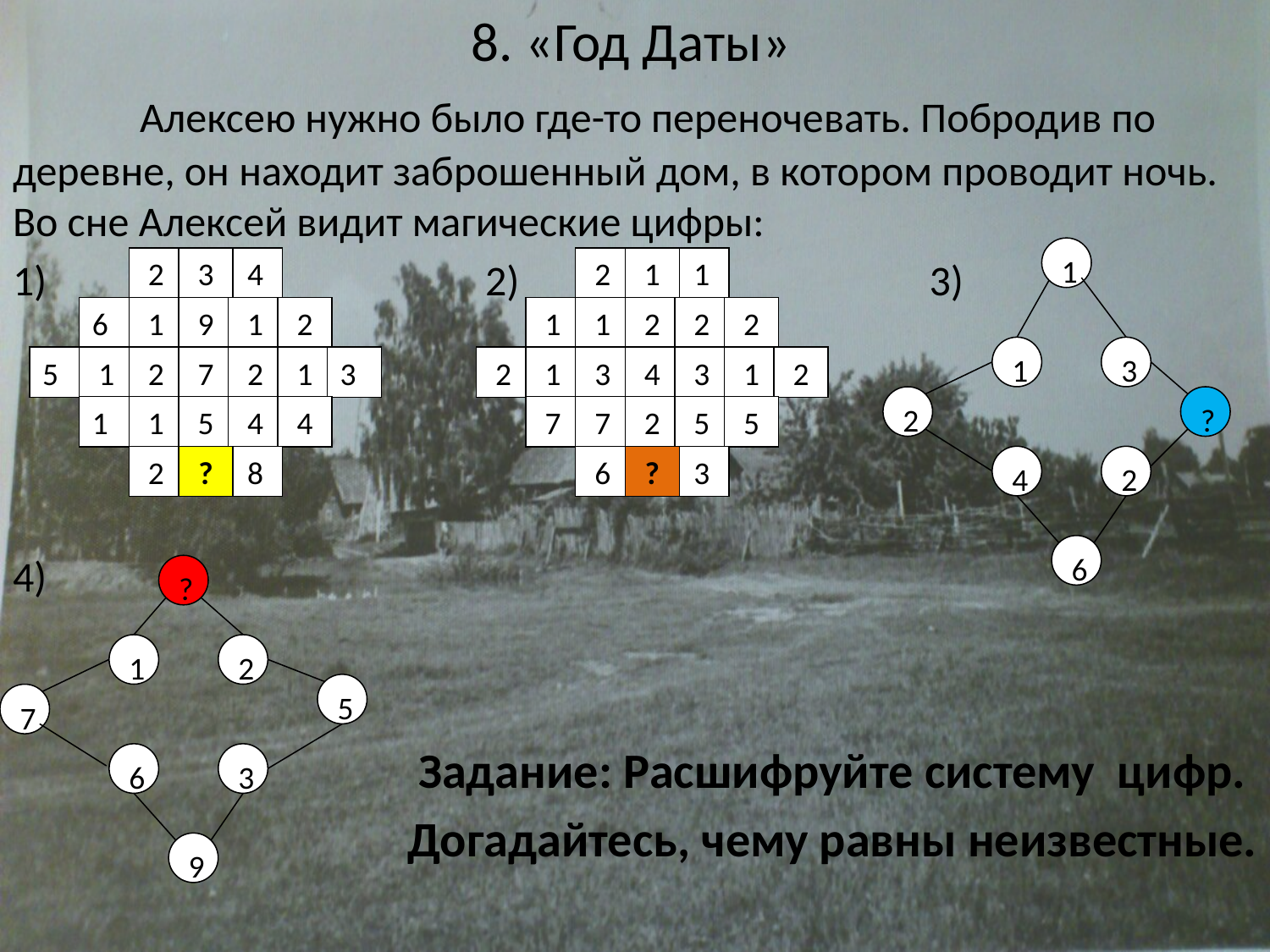

# 8. «Год Даты»
	Алексею нужно было где-то переночевать. Побродив по деревне, он находит заброшенный дом, в котором проводит ночь. Во сне Алексей видит магические цифры:
1)                                              2)                                           3)

4)

Задание: Расшифруйте систему  цифр.
Догадайтесь, чему равны неизвестные.

1
2
3
4
2
1
1
6
1
9
1
2
1
1
2
2
2
1
3
5
1
2
7
2
1
3
2
1
3
4
3
1
2
2
?
1
1
5
4
4
7
7
2
5
5
2
?
8
6
?
3
4
2
6
?
1
2
5
7
6
3
9